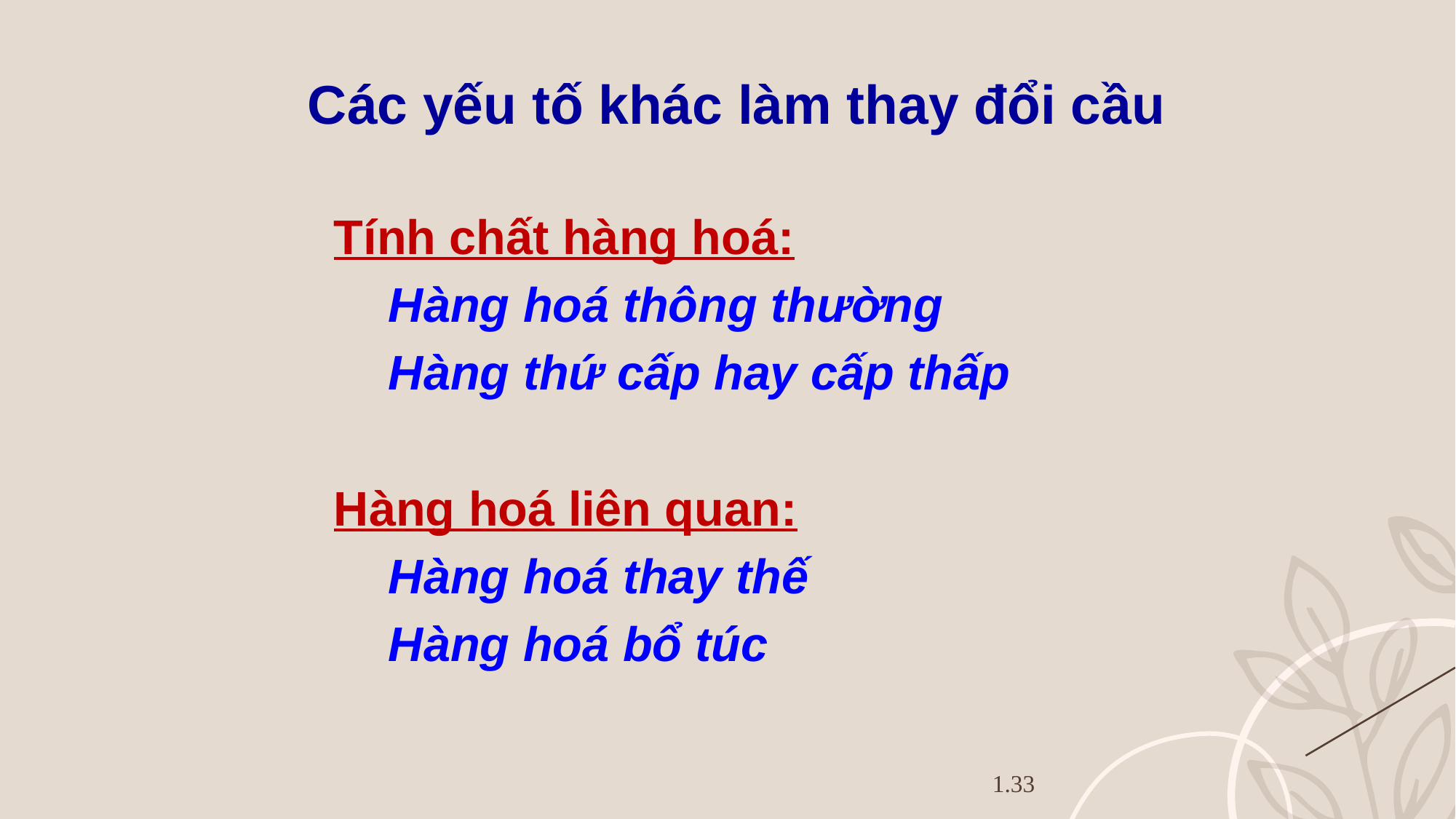

Các yếu tố khác làm thay đổi cầu
Tính chất hàng hoá:
Hàng hoá thông thường
Hàng thứ cấp hay cấp thấp

Hàng hoá liên quan:
Hàng hoá thay thế
Hàng hoá bổ túc
1.33